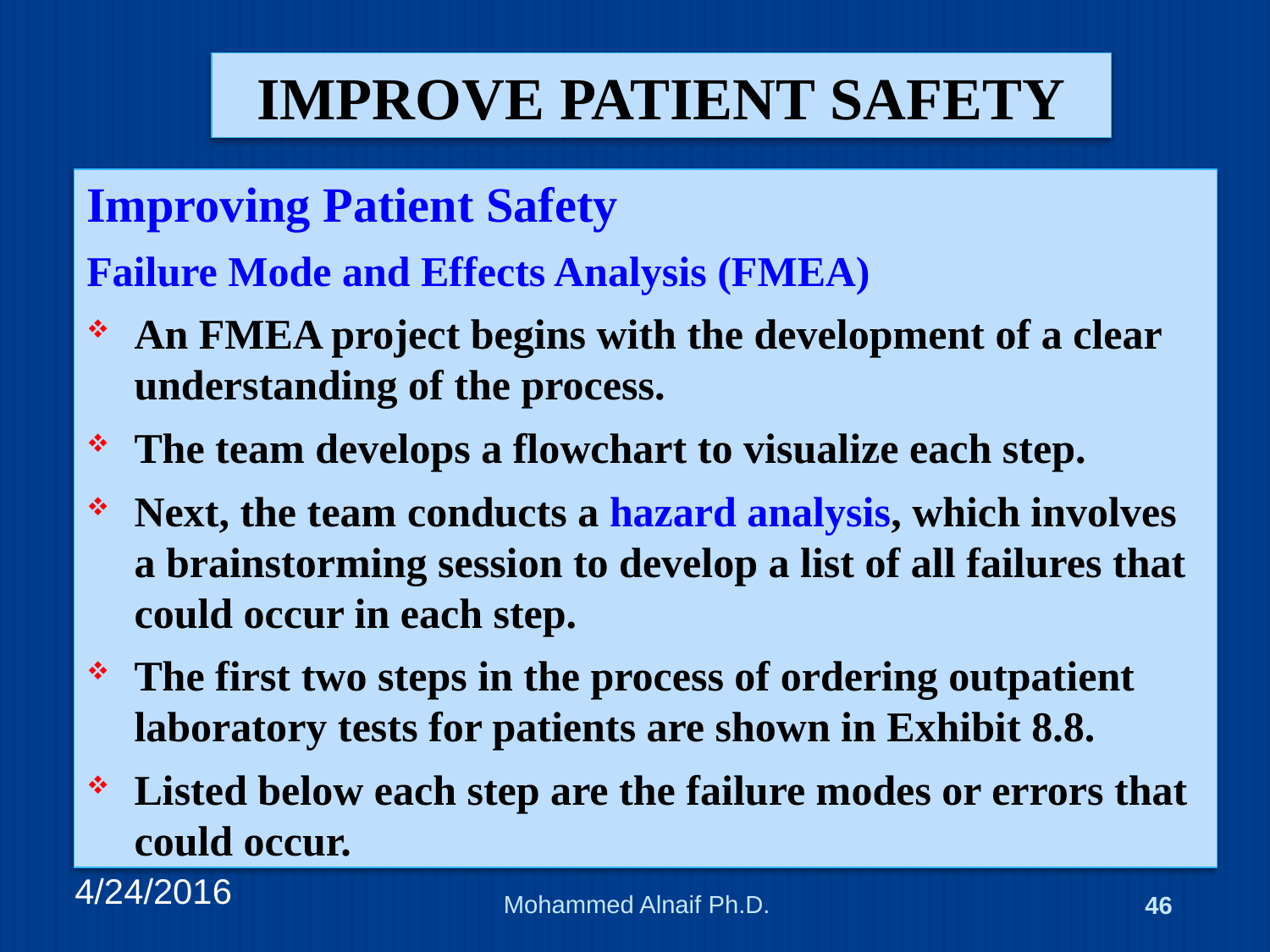

# improve patient safety
Improving Patient Safety
Failure Mode and Effects Analysis (FMEA)
An FMEA project begins with the development of a clear understanding of the process.
The team develops a flowchart to visualize each step.
Next, the team conducts a hazard analysis, which involves a brainstorming session to develop a list of all failures that could occur in each step.
The first two steps in the process of ordering outpatient laboratory tests for patients are shown in Exhibit 8.8.
Listed below each step are the failure modes or errors that could occur.
4/24/2016
Mohammed Alnaif Ph.D.
46